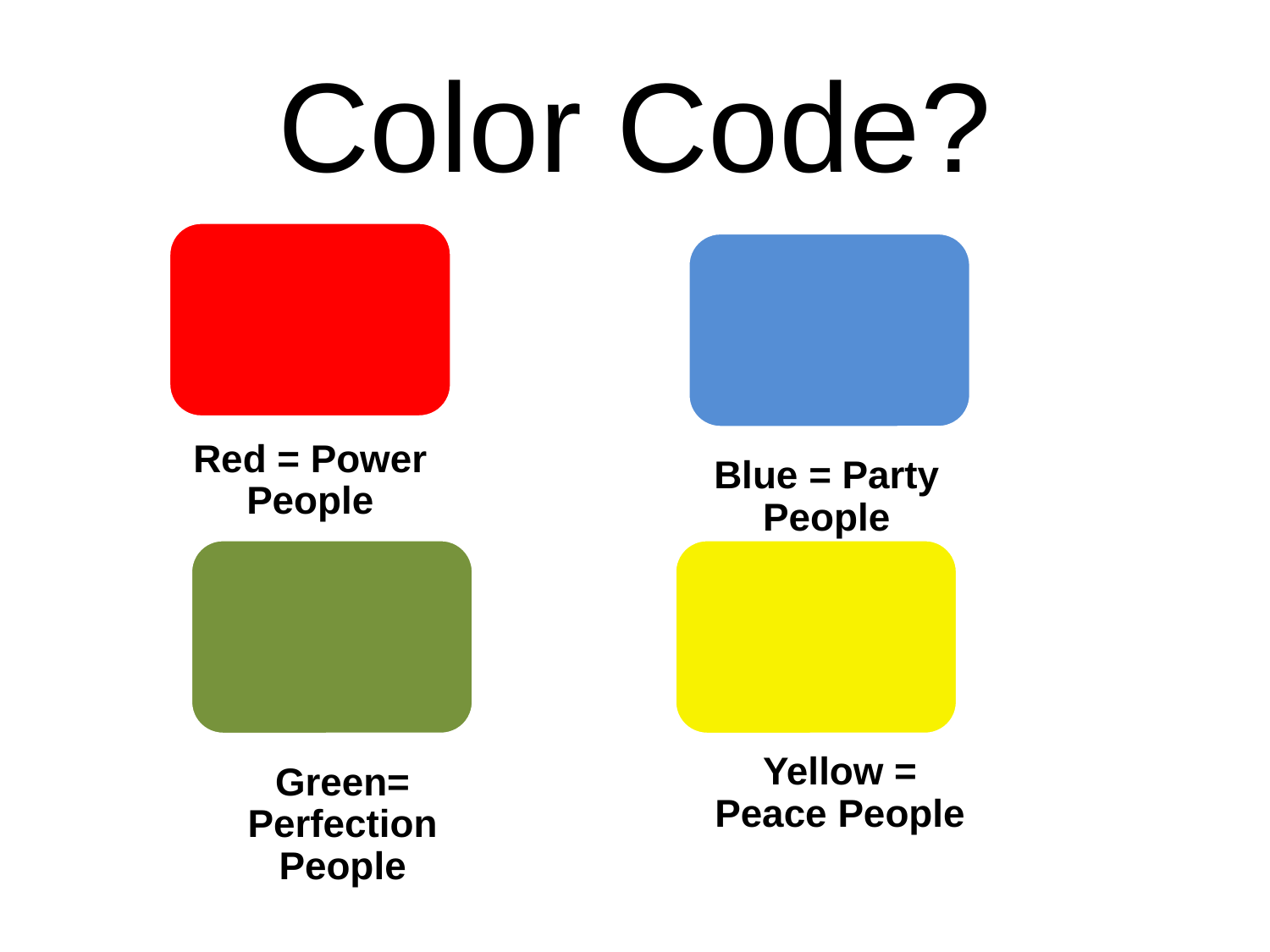

# Color Code?
Red = Power People
Blue = Party People
Yellow = Peace People
Green= Perfection People